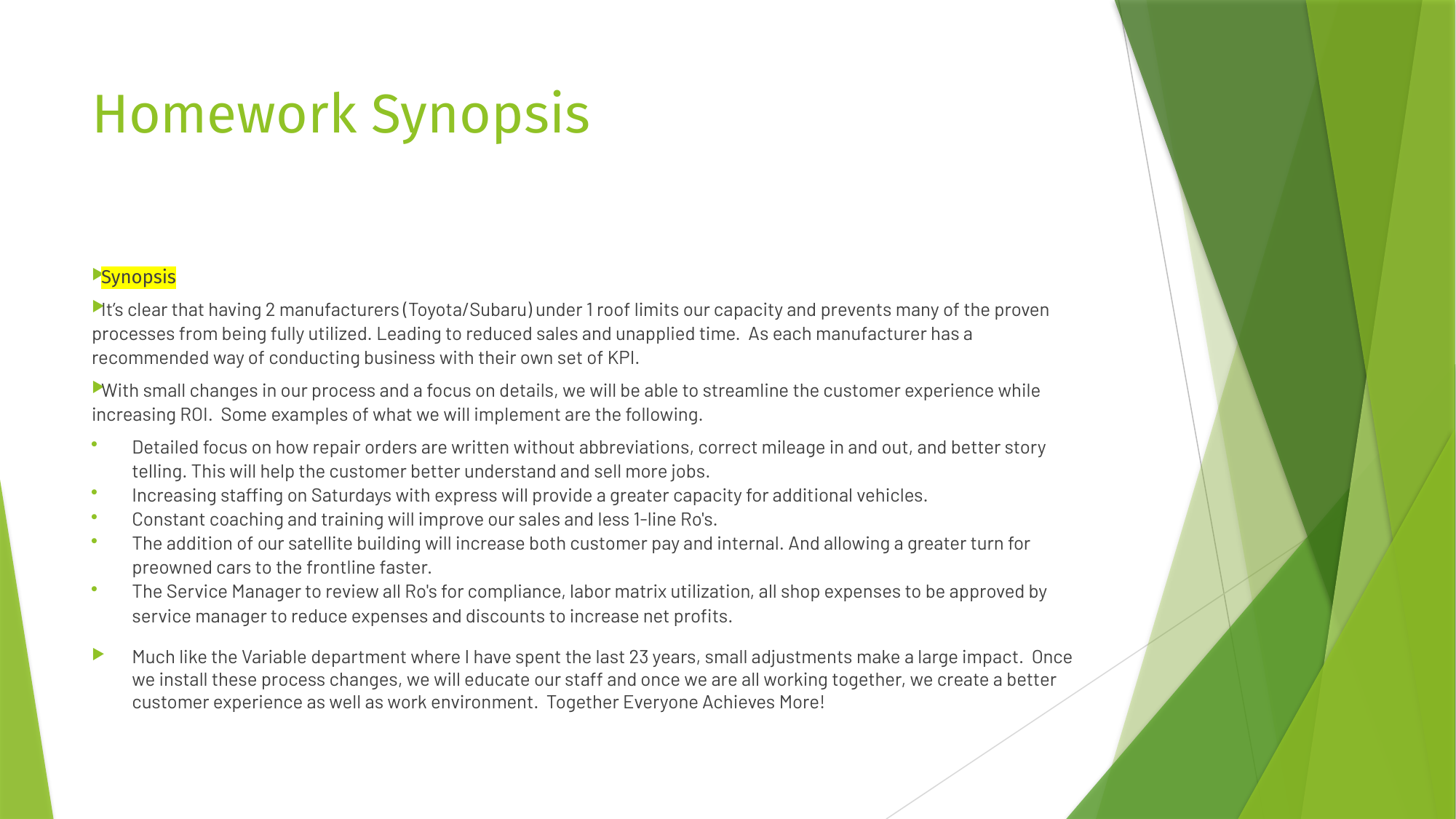

# Homework Synopsis
Synopsis
It’s clear that having 2 manufacturers (Toyota/Subaru) under 1 roof limits our capacity and prevents many of the proven processes from being fully utilized. Leading to reduced sales and unapplied time.  As each manufacturer has a recommended way of conducting business with their own set of KPI.
With small changes in our process and a focus on details, we will be able to streamline the customer experience while increasing ROI.  Some examples of what we will implement are the following.
Detailed focus on how repair orders are written without abbreviations, correct mileage in and out, and better story telling. This will help the customer better understand and sell more jobs.
Increasing staffing on Saturdays with express will provide a greater capacity for additional vehicles.
Constant coaching and training will improve our sales and less 1-line Ro's.
The addition of our satellite building will increase both customer pay and internal. And allowing a greater turn for preowned cars to the frontline faster.
The Service Manager to review all Ro's for compliance, labor matrix utilization, all shop expenses to be approved by service manager to reduce expenses and discounts to increase net profits.
Much like the Variable department where I have spent the last 23 years, small adjustments make a large impact.  Once we install these process changes, we will educate our staff and once we are all working together, we create a better customer experience as well as work environment.  Together Everyone Achieves More!